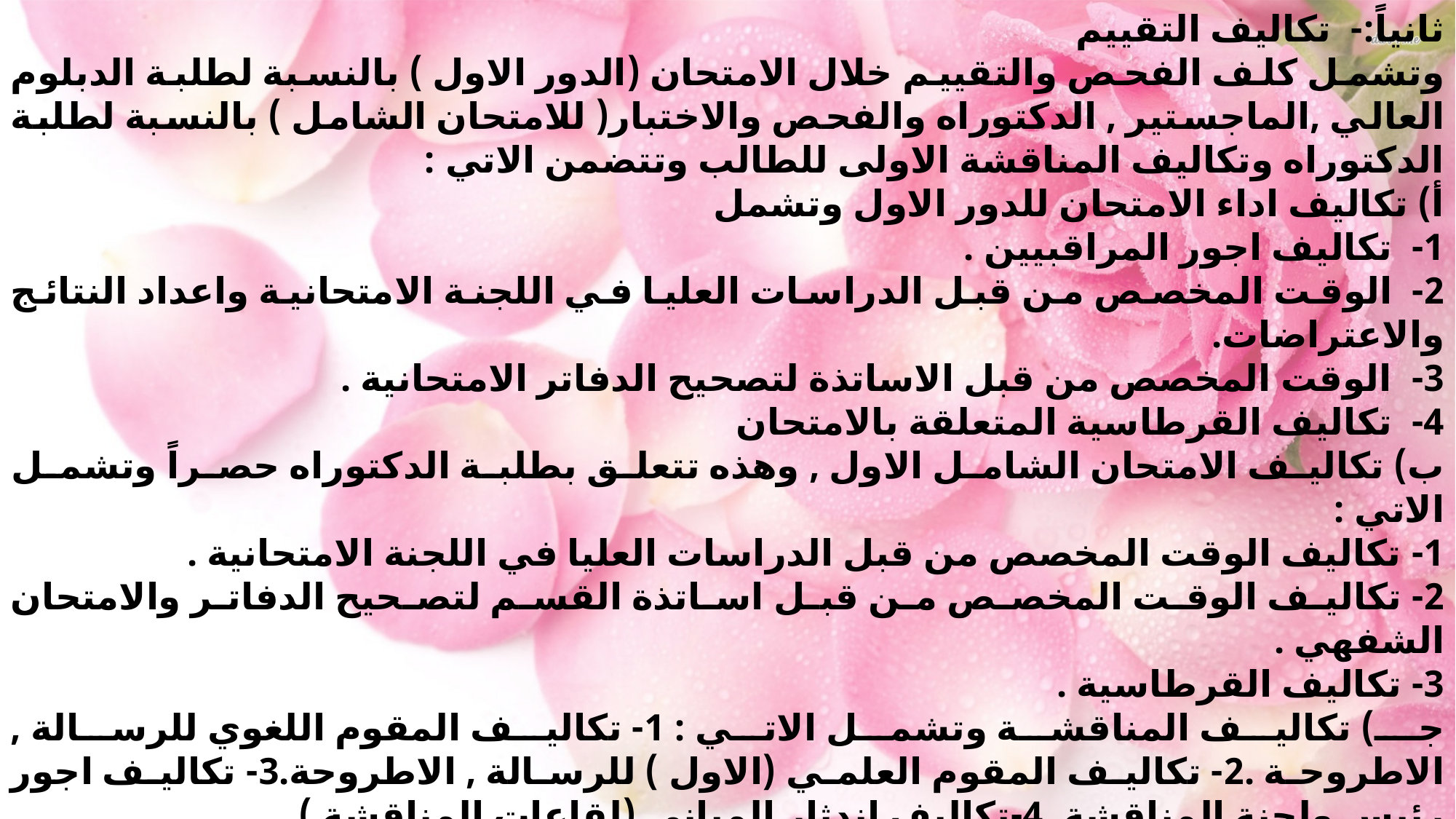

ثانياً:-  تكاليف التقييم
وتشمل كلف الفحص والتقييم خلال الامتحان (الدور الاول ) بالنسبة لطلبة الدبلوم العالي ,الماجستير , الدكتوراه والفحص والاختبار( للامتحان الشامل ) بالنسبة لطلبة الدكتوراه وتكاليف المناقشة الاولى للطالب وتتضمن الاتي :
أ) تكاليف اداء الامتحان للدور الاول وتشمل
1-  تكاليف اجور المراقبيين .
2-  الوقت المخصص من قبل الدراسات العليا في اللجنة الامتحانية واعداد النتائج والاعتراضات.
3-  الوقت المخصص من قبل الاساتذة لتصحيح الدفاتر الامتحانية .
4-  تكاليف القرطاسية المتعلقة بالامتحان
ب) تكاليف الامتحان الشامل الاول , وهذه تتعلق بطلبة الدكتوراه حصراً وتشمل الاتي :
1- تكاليف الوقت المخصص من قبل الدراسات العليا في اللجنة الامتحانية .
2- تكاليف الوقت المخصص من قبل اساتذة القسم لتصحيح الدفاتر والامتحان الشفهي .
3- تكاليف القرطاسية .
جـ) تكاليف المناقشة وتشمل الاتي : 1- تكاليف المقوم اللغوي للرسالة , الاطروحة .2- تكاليف المقوم العلمي (الاول ) للرسالة , الاطروحة.3- تكاليف اجور رئيس ولجنة المناقشة .4-تكاليف اندثار المباني (لقاعات المناقشة ) .
وترى الباحثة ان الكلف اعلاه تتشابه مع كلف الفحص والاختبار التي تتم على الشركات الصناعية وتشمل فحص المواد الاولية والانتاج تحت التشغيل والانتاج التام , حيث ان كلف اداء الامتحان للدور الاول والامتحان الشامل تمثل بكلف فحص الانتاج تحت التشغيل وتكاليف المناقشة تتمثل بكلف فحص الانتاج التام .